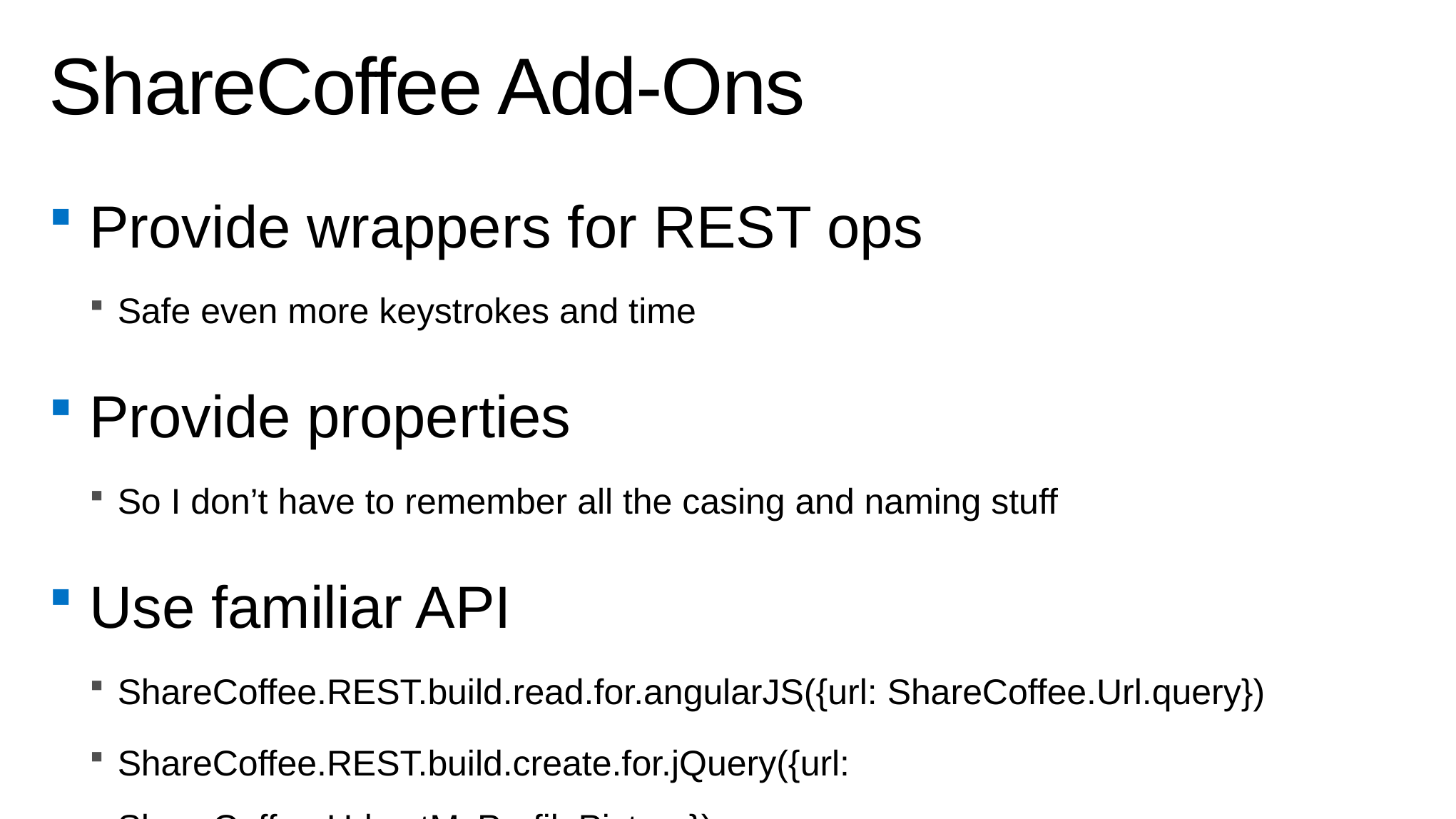

# ShareCoffee Add-Ons
Provide wrappers for REST ops
Safe even more keystrokes and time
Provide properties
So I don’t have to remember all the casing and naming stuff
Use familiar API
ShareCoffee.REST.build.read.for.angularJS({url: ShareCoffee.Url.query})
ShareCoffee.REST.build.create.for.jQuery({url: ShareCoffee.Url.setMyProfilePicture})